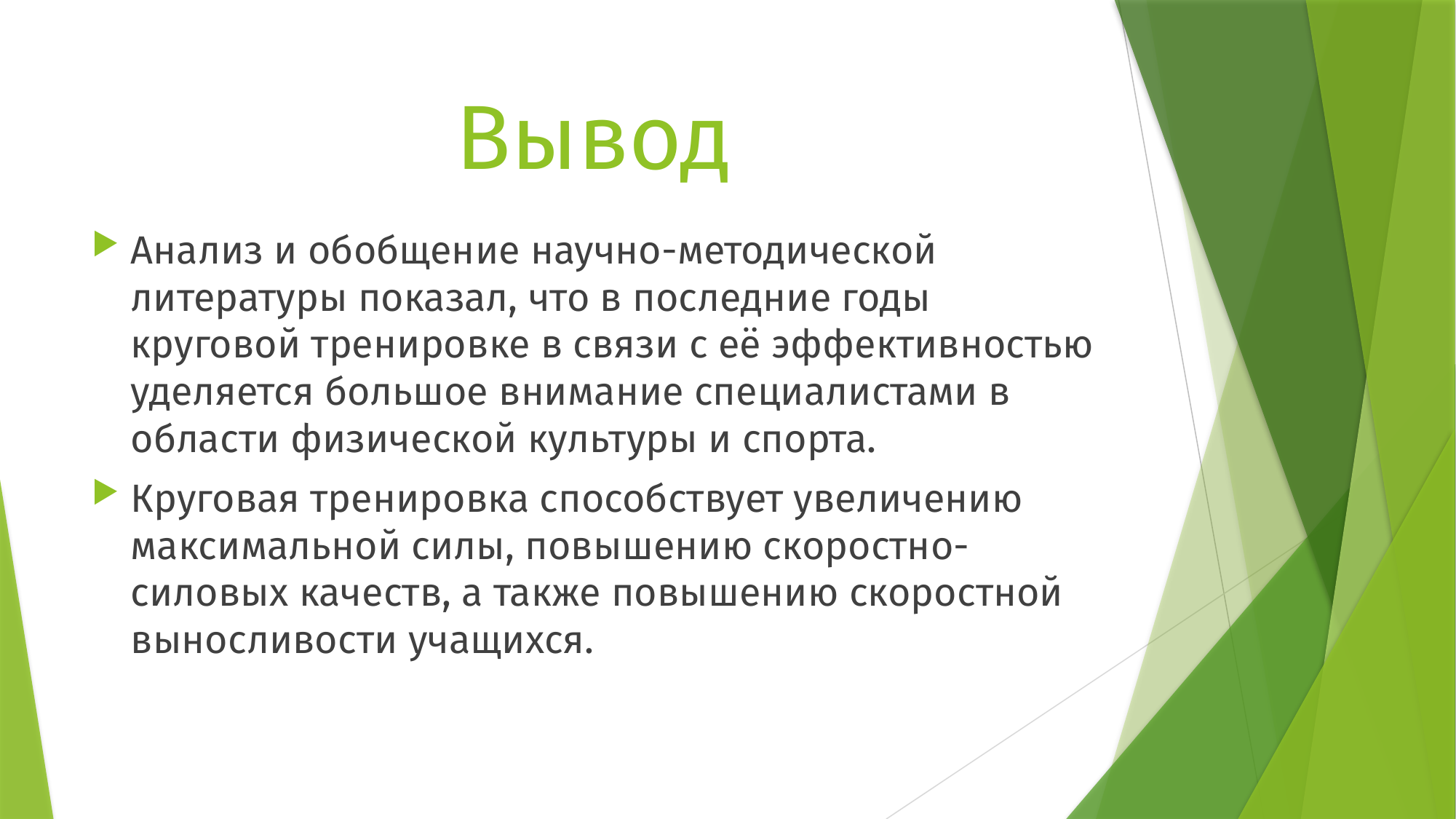

# Вывод
Анализ и обобщение научно-методической литературы показал, что в последние годы круговой тренировке в связи с её эффективностью уделяется большое внимание специалистами в области физической культуры и спорта.
Круговая тренировка способствует увеличению максимальной силы, повышению скоростно-силовых качеств, а также повышению скоростной выносливости учащихся.